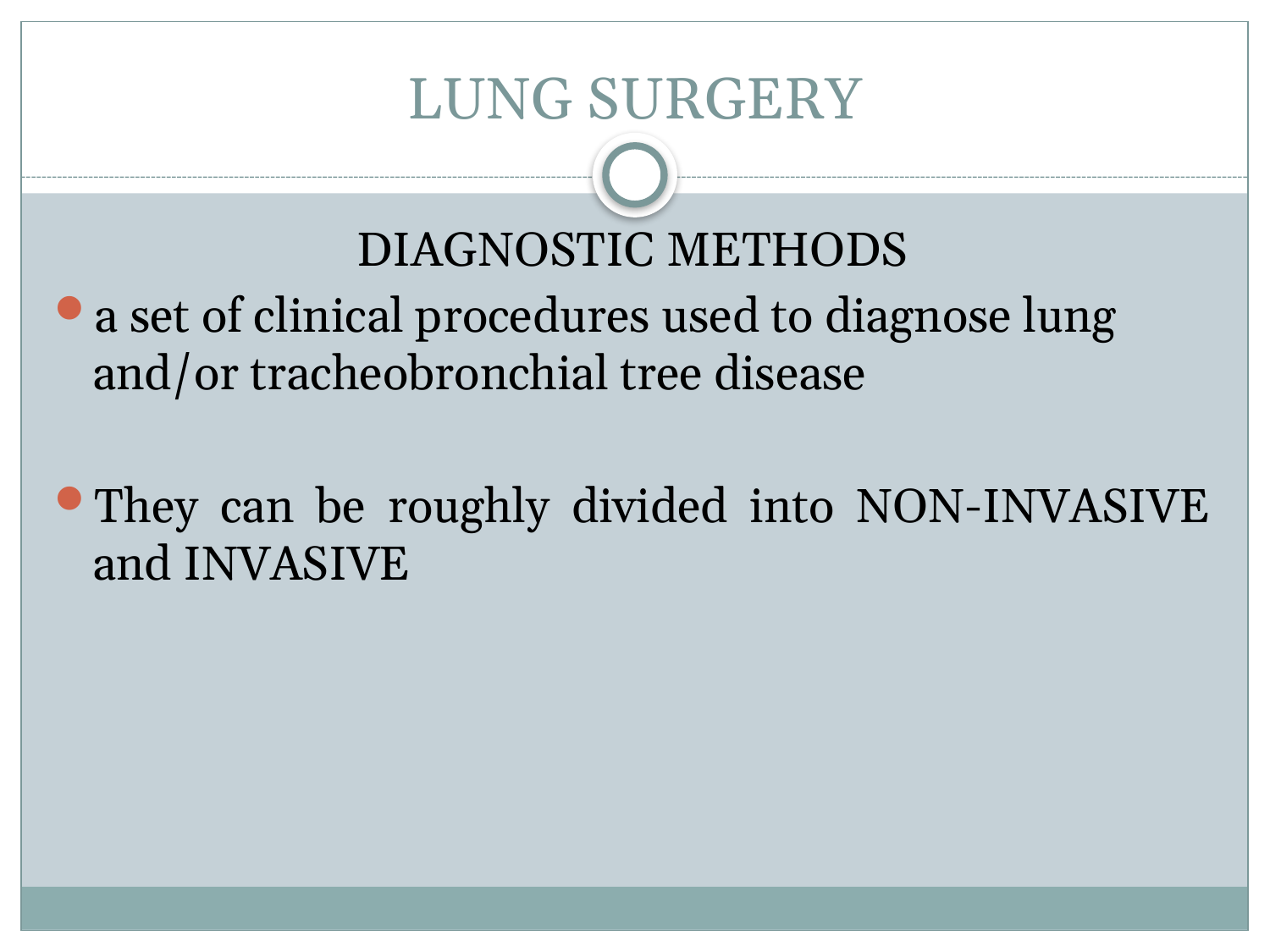

# LUNG SURGERY
DIAGNOSTIC METHODS
a set of clinical procedures used to diagnose lung and/or tracheobronchial tree disease

They can be roughly divided into NON-INVASIVE and INVASIVE